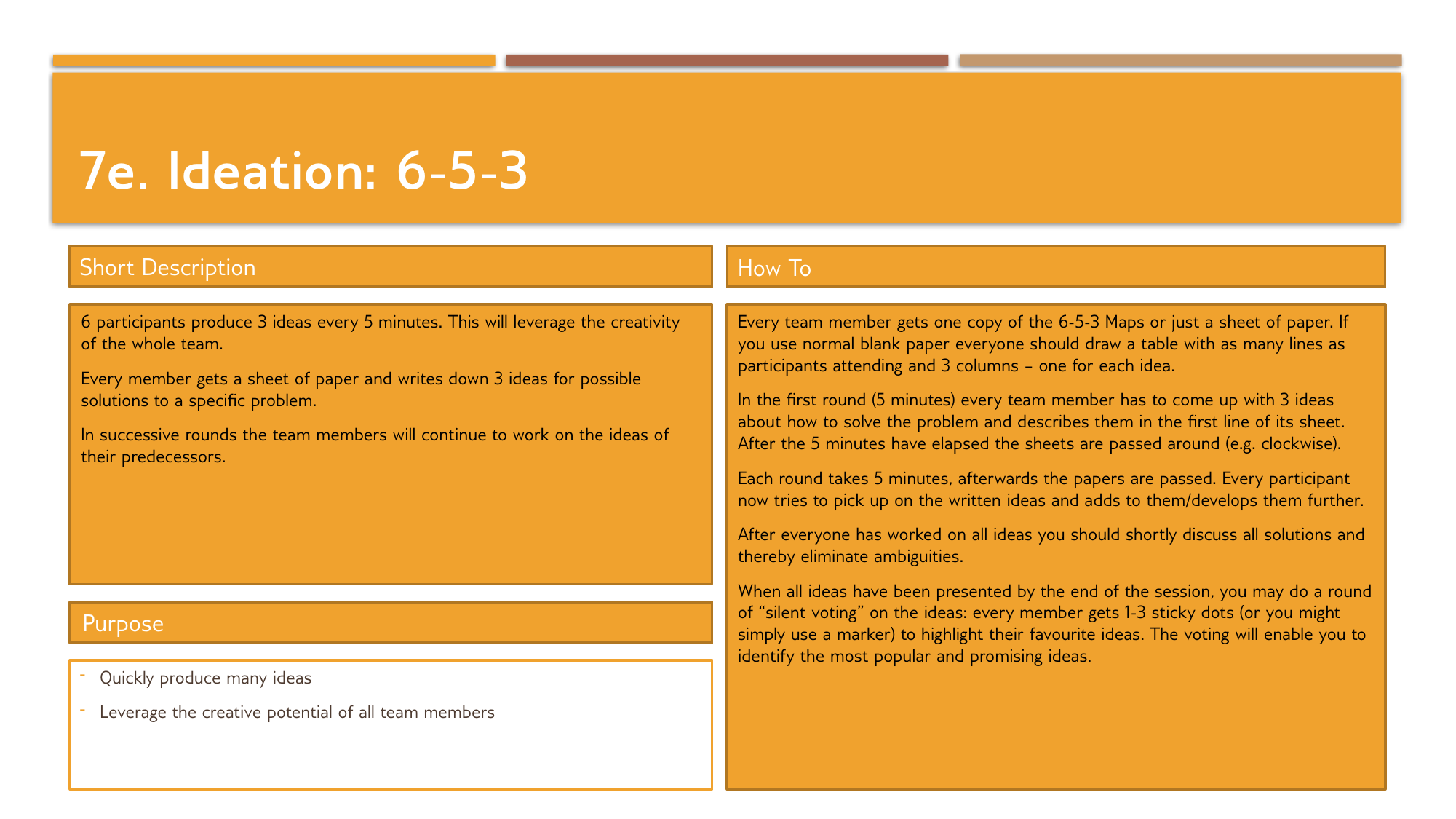

# 7e. Ideation: 6-5-3
Short Description
How To
Every team member gets one copy of the 6-5-3 Maps or just a sheet of paper. If you use normal blank paper everyone should draw a table with as many lines as participants attending and 3 columns – one for each idea.
In the first round (5 minutes) every team member has to come up with 3 ideas about how to solve the problem and describes them in the first line of its sheet. After the 5 minutes have elapsed the sheets are passed around (e.g. clockwise).
Each round takes 5 minutes, afterwards the papers are passed. Every participant now tries to pick up on the written ideas and adds to them/develops them further.
After everyone has worked on all ideas you should shortly discuss all solutions and thereby eliminate ambiguities.
When all ideas have been presented by the end of the session, you may do a round of “silent voting” on the ideas: every member gets 1-3 sticky dots (or you might simply use a marker) to highlight their favourite ideas. The voting will enable you to identify the most popular and promising ideas.
6 participants produce 3 ideas every 5 minutes. This will leverage the creativity of the whole team.
Every member gets a sheet of paper and writes down 3 ideas for possible solutions to a specific problem.
In successive rounds the team members will continue to work on the ideas of their predecessors.
Purpose
Quickly produce many ideas
Leverage the creative potential of all team members